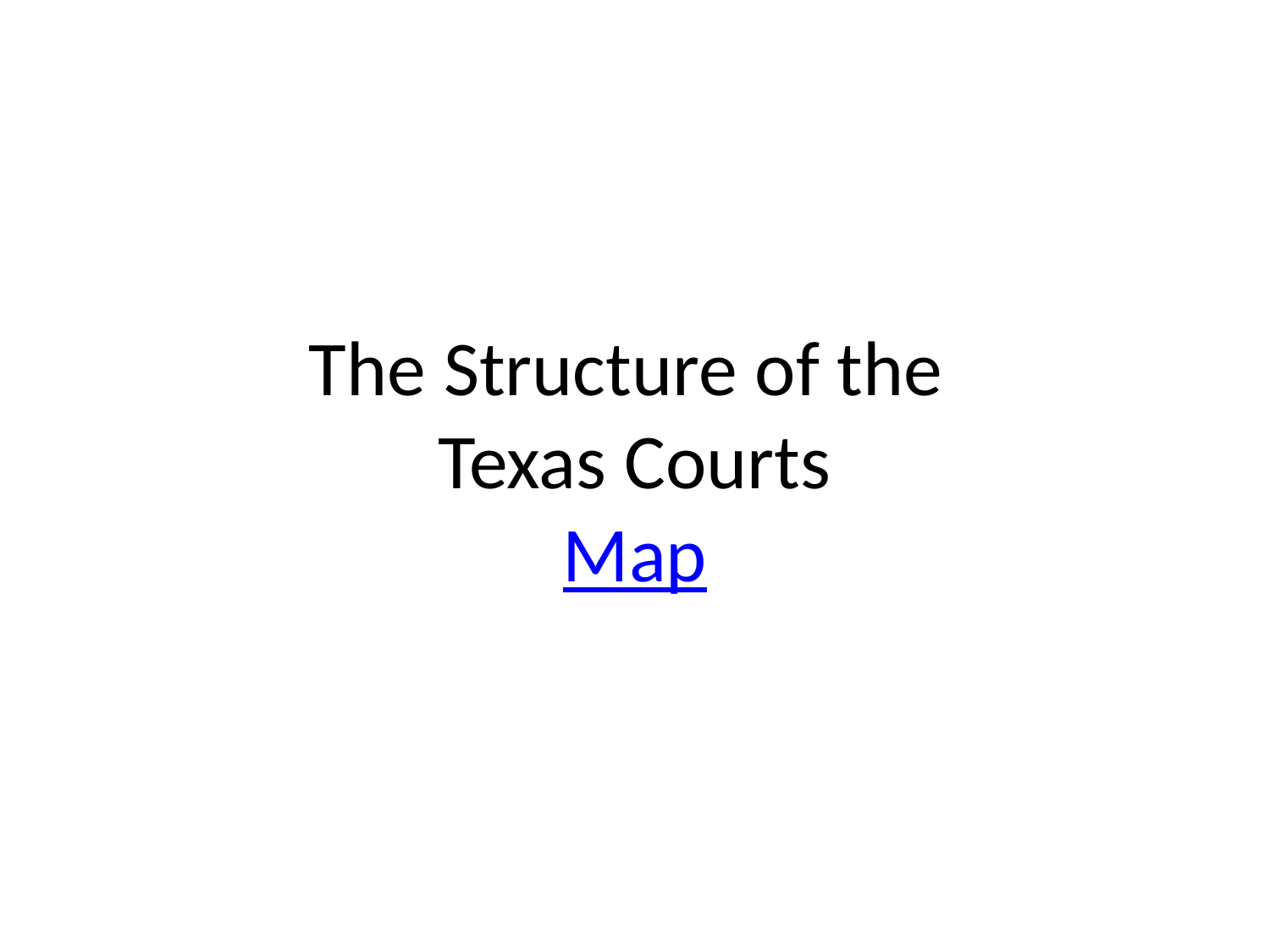

# The Structure of the Texas Courts Map